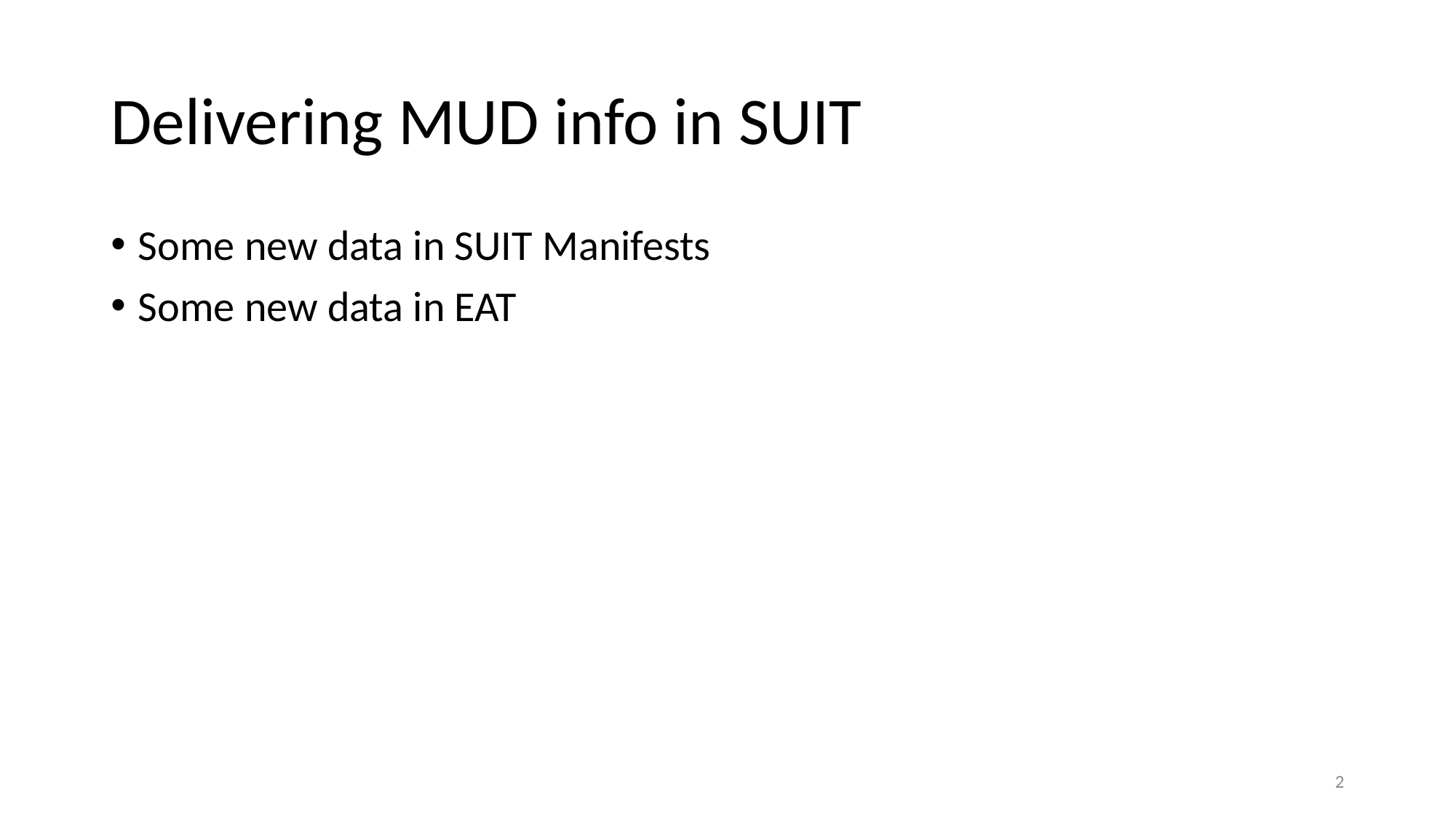

# Delivering MUD info in SUIT
Some new data in SUIT Manifests
Some new data in EAT
2